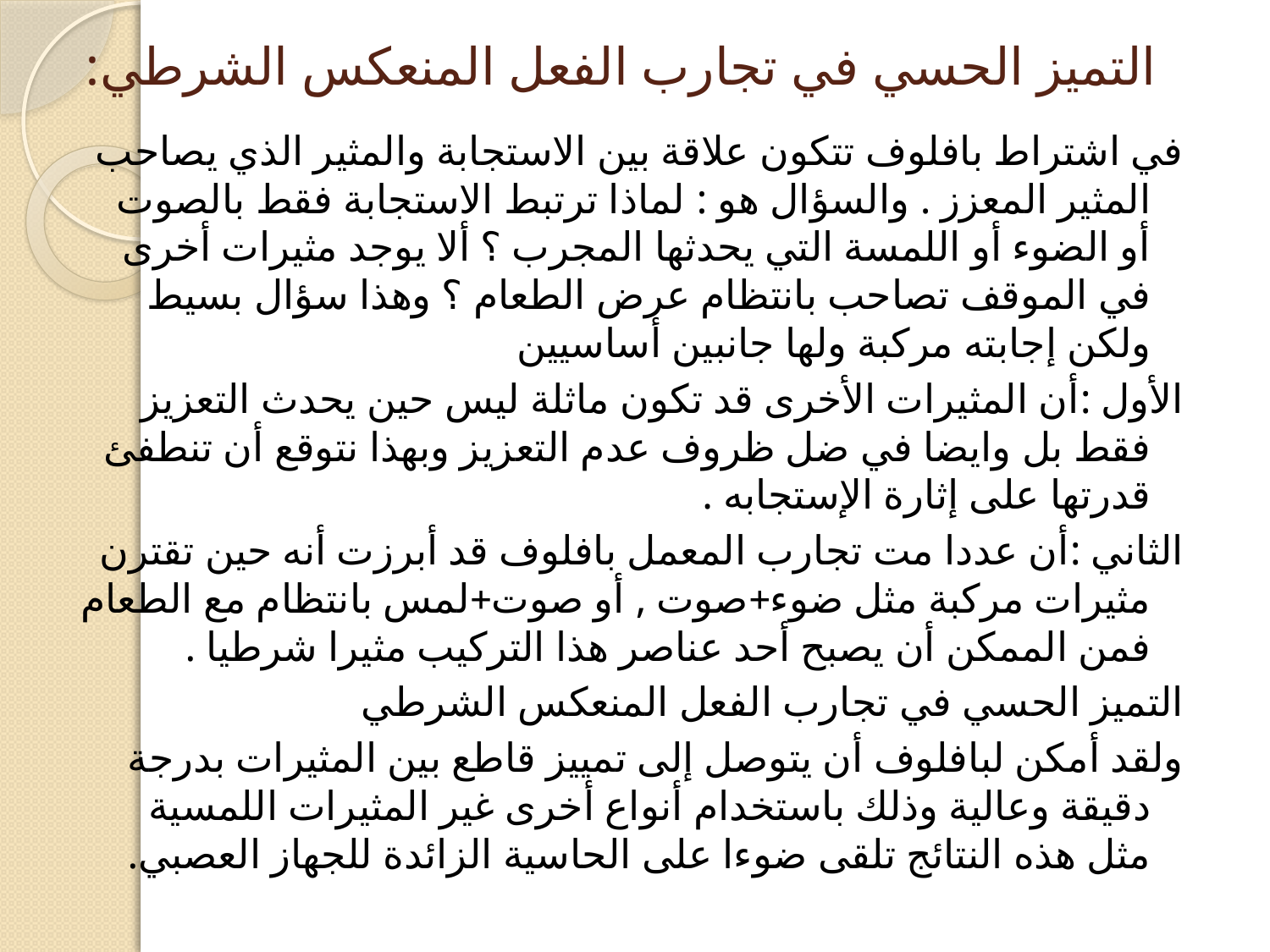

# التميز الحسي في تجارب الفعل المنعكس الشرطي:
في اشتراط بافلوف تتكون علاقة بين الاستجابة والمثير الذي يصاحب المثير المعزز . والسؤال هو : لماذا ترتبط الاستجابة فقط بالصوت أو الضوء أو اللمسة التي يحدثها المجرب ؟ ألا يوجد مثيرات أخرى في الموقف تصاحب بانتظام عرض الطعام ؟ وهذا سؤال بسيط ولكن إجابته مركبة ولها جانبين أساسيين
الأول :أن المثيرات الأخرى قد تكون ماثلة ليس حين يحدث التعزيز فقط بل وايضا في ضل ظروف عدم التعزيز وبهذا نتوقع أن تنطفئ قدرتها على إثارة الإستجابه .
الثاني :أن عددا مت تجارب المعمل بافلوف قد أبرزت أنه حين تقترن مثيرات مركبة مثل ضوء+صوت , أو صوت+لمس بانتظام مع الطعام فمن الممكن أن يصبح أحد عناصر هذا التركيب مثيرا شرطيا .
التميز الحسي في تجارب الفعل المنعكس الشرطي
ولقد أمكن لبافلوف أن يتوصل إلى تمييز قاطع بين المثيرات بدرجة دقيقة وعالية وذلك باستخدام أنواع أخرى غير المثيرات اللمسية مثل هذه النتائج تلقى ضوءا على الحاسية الزائدة للجهاز العصبي.